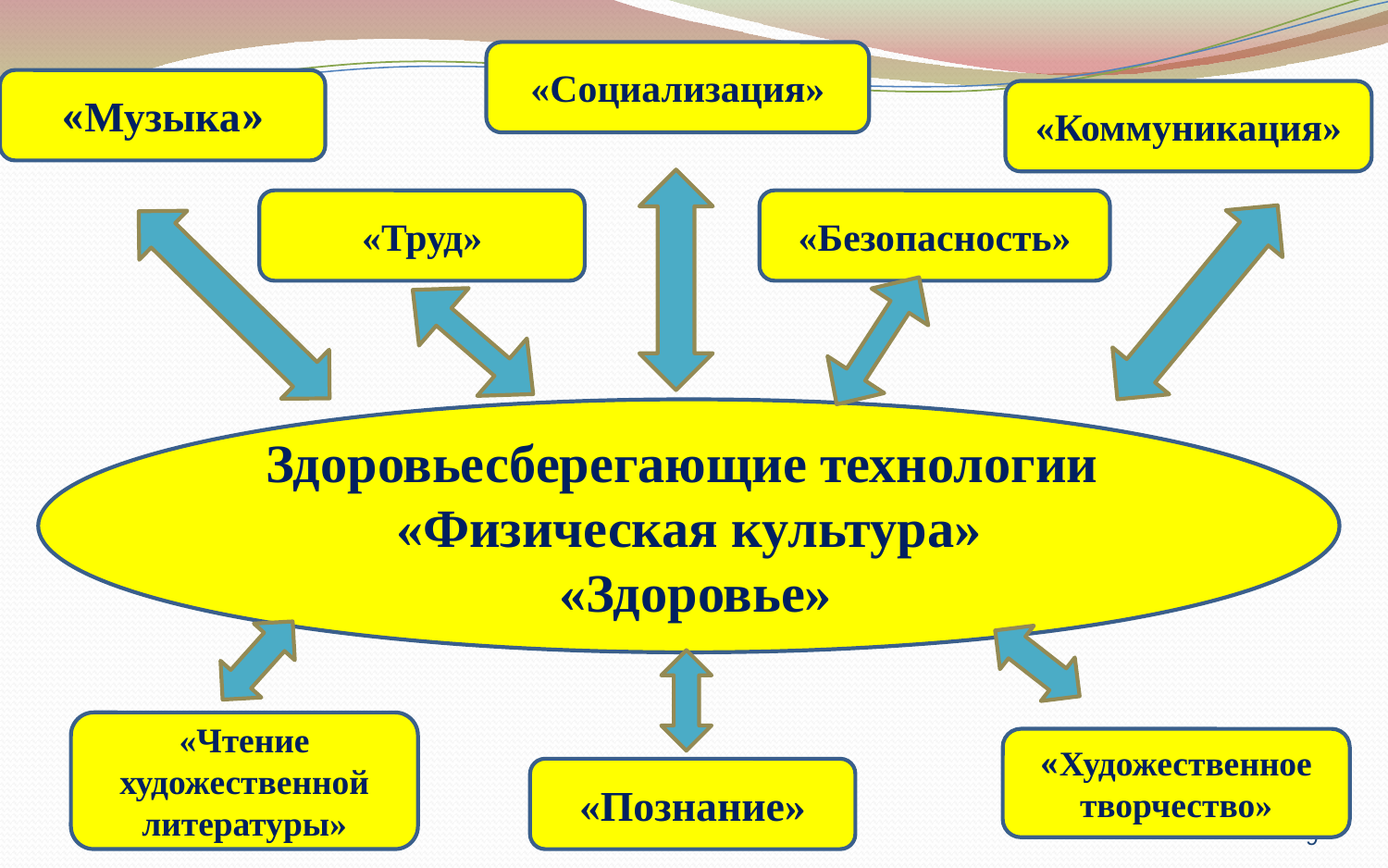

«Социализация»
«Музыка»
«Коммуникация»

«Труд»
«Безопасность»

Здоровьесберегающие технологии
«Физическая культура»
 «Здоровье»

«Чтение художественной литературы»
«Художественное творчество»
«Познание»
9